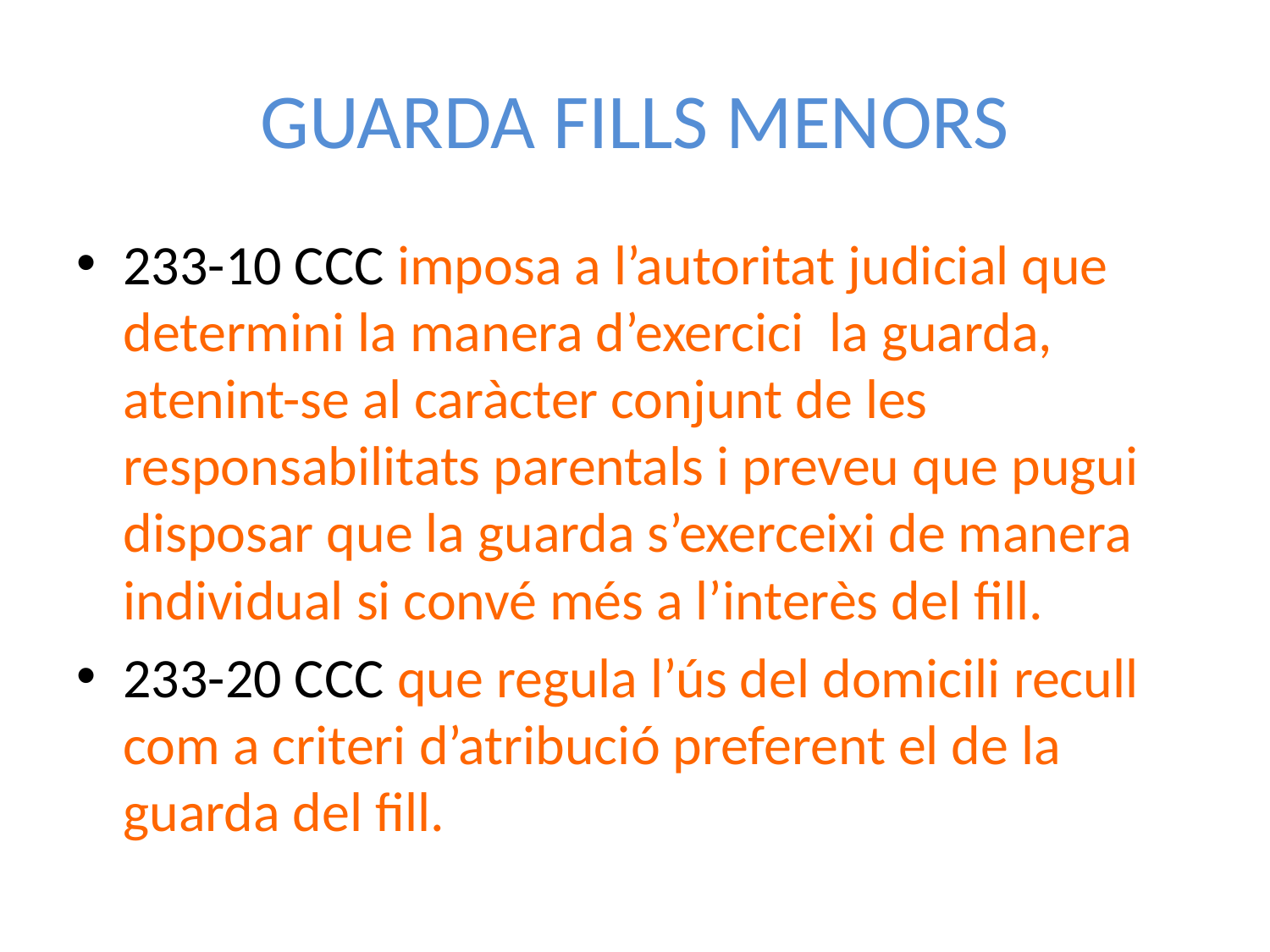

# GUARDA FILLS MENORS
233-10 CCC imposa a l’autoritat judicial que determini la manera d’exercici  la guarda, atenint-se al caràcter conjunt de les responsabilitats parentals i preveu que pugui disposar que la guarda s’exerceixi de manera individual si convé més a l’interès del fill.
233-20 CCC que regula l’ús del domicili recull com a criteri d’atribució preferent el de la guarda del fill.